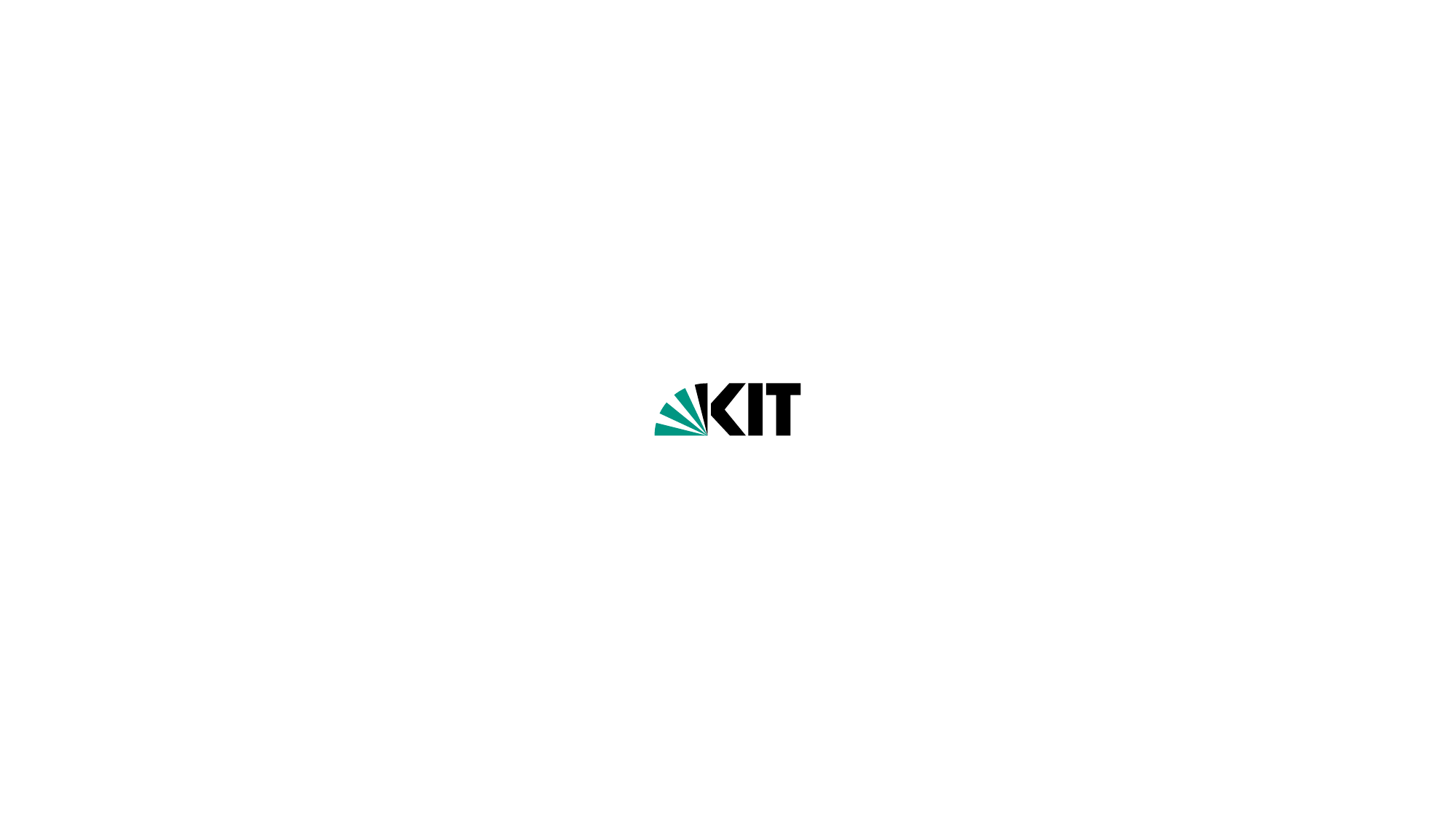

10
28/04/25
Name - Title of Presentation